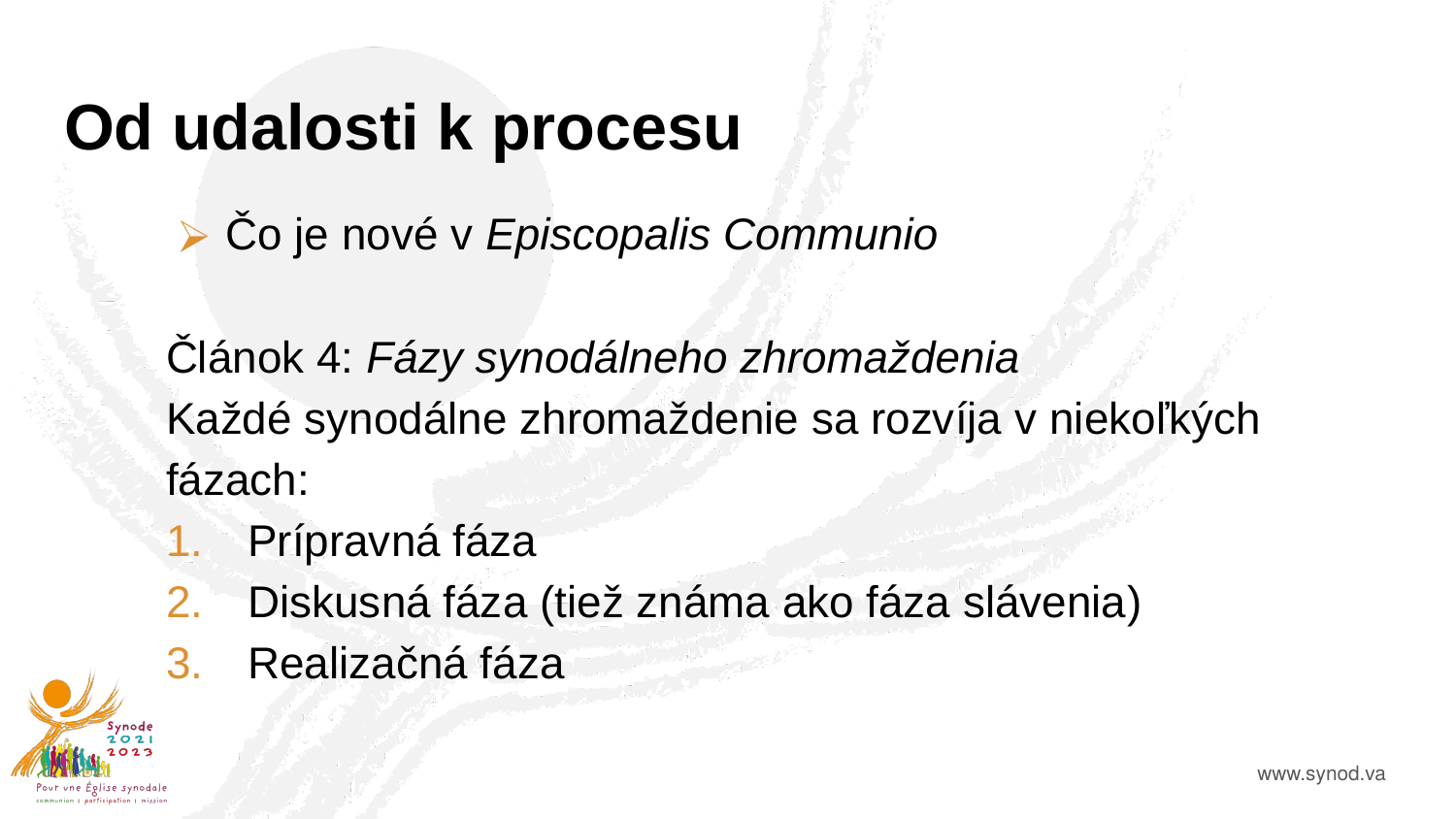

# Od udalosti k procesu
Čo je nové v Episcopalis Communio

Článok 4: Fázy synodálneho zhromaždenia
Každé synodálne zhromaždenie sa rozvíja v niekoľkých fázach:
Prípravná fáza
Diskusná fáza (tiež známa ako fáza slávenia)
Realizačná fáza